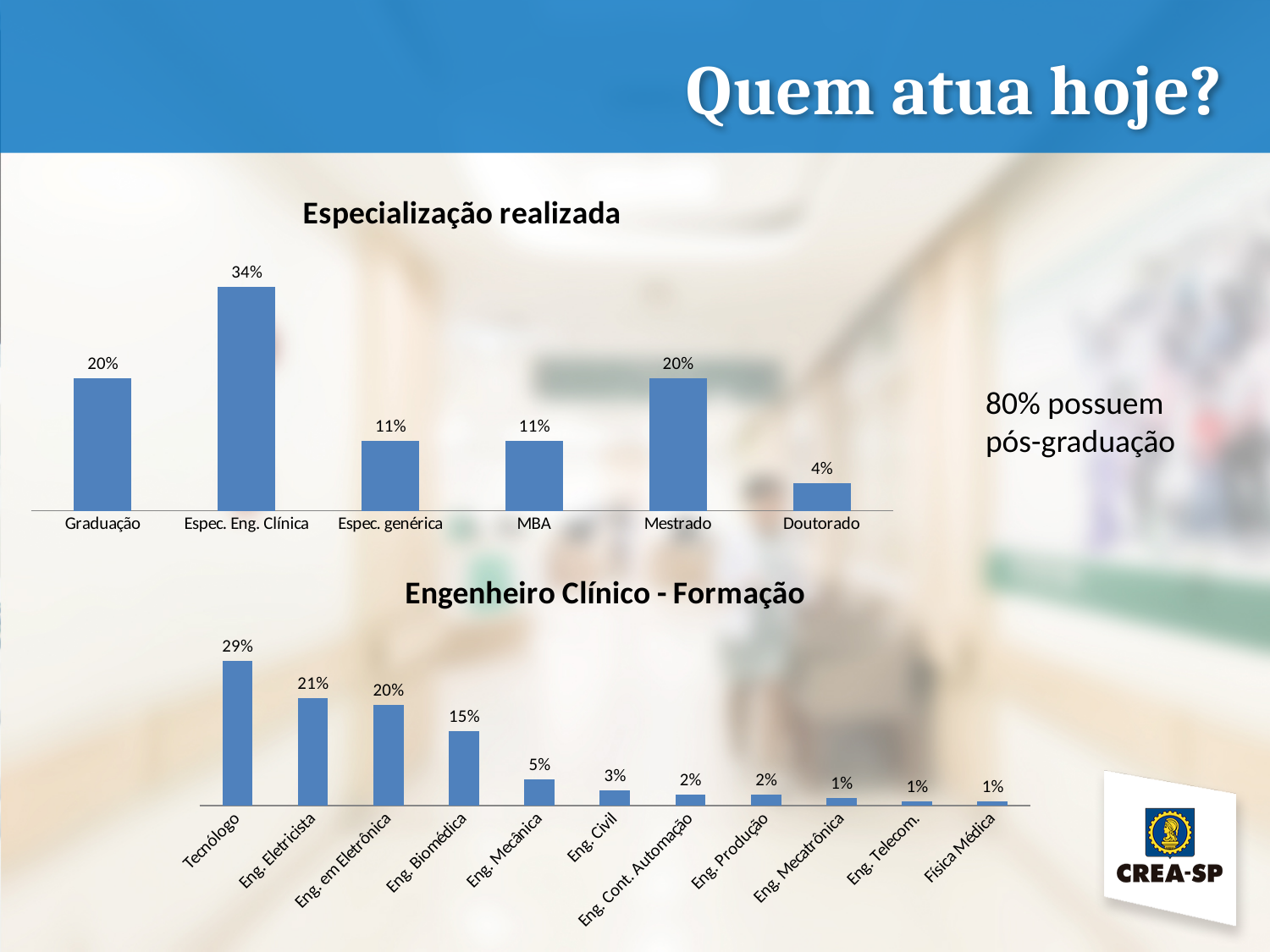

Quem atua hoje?

### Chart: Especialização realizada

| Category |  |
|---|---|
| Graduação | 0.202127659574468 |
| Espec. Eng. Clínica | 0.340425531914894 |
| Espec. genérica | 0.106382978723404 |
| MBA | 0.106382978723404 |
| Mestrado | 0.202127659574468 |
| Doutorado | 0.0425531914893617 |
80% possuem pós-graduação

### Chart: Engenheiro Clínico - Formação

| Category |  |
|---|---|
| Tecnólogo | 0.286764705882353 |
| Eng. Eletricista | 0.213235294117647 |
| Eng. em Eletrônica | 0.198529411764706 |
| Eng. Biomédica | 0.147058823529412 |
| Eng. Mecânica | 0.0514705882352941 |
| Eng. Civil | 0.0294117647058823 |
| Eng. Cont. Automação | 0.0220588235294118 |
| Eng. Produção | 0.0220588235294118 |
| Eng. Mecatrônica | 0.0147058823529412 |
| Eng. Telecom. | 0.00735294117647059 |
| Física Médica | 0.00735294117647059 |